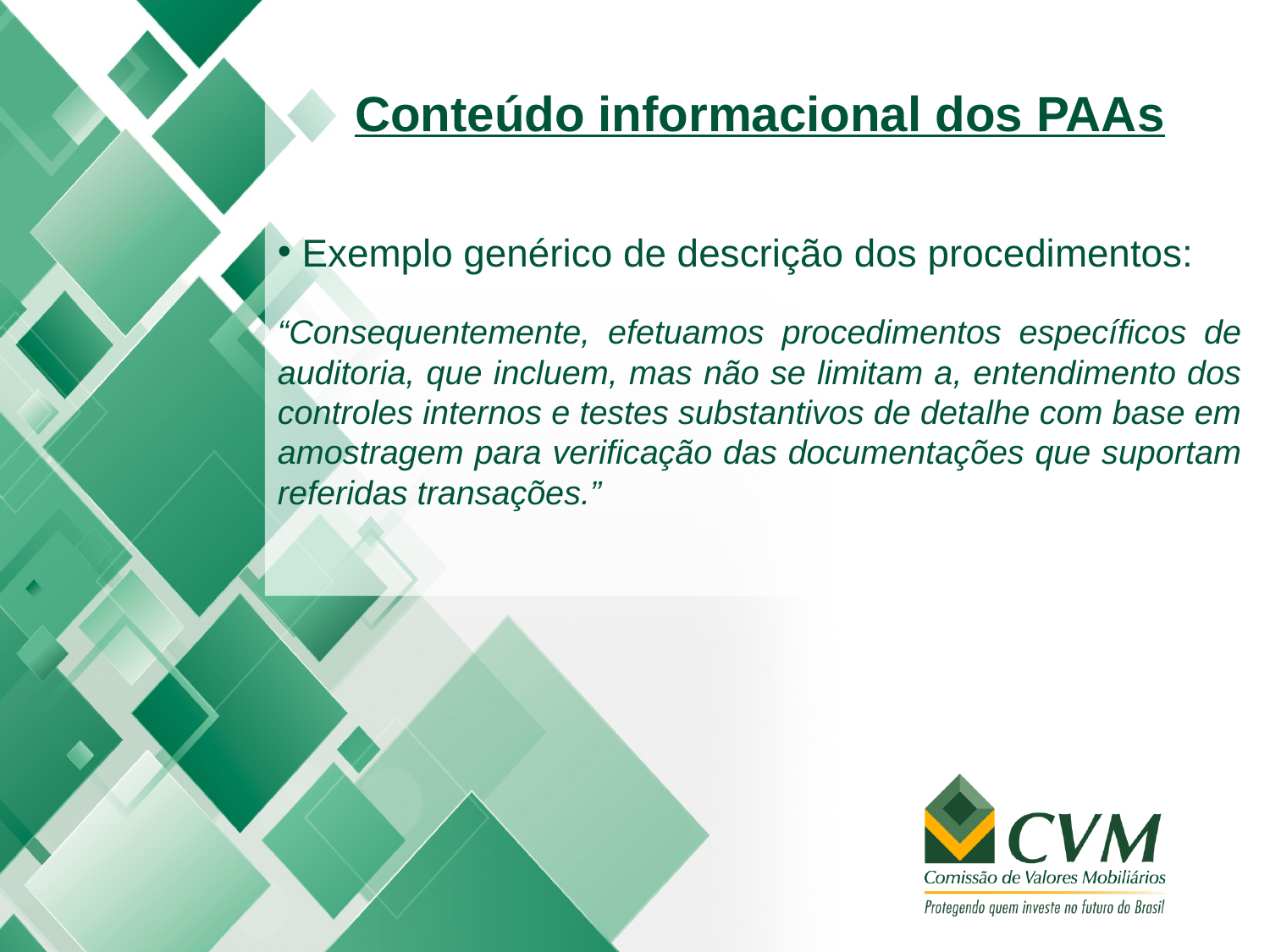

Conteúdo informacional dos PAAs

 Exemplo genérico de descrição dos procedimentos:

“Consequentemente, efetuamos procedimentos específicos de auditoria, que incluem, mas não se limitam a, entendimento dos controles internos e testes substantivos de detalhe com base em amostragem para verificação das documentações que suportam referidas transações.”